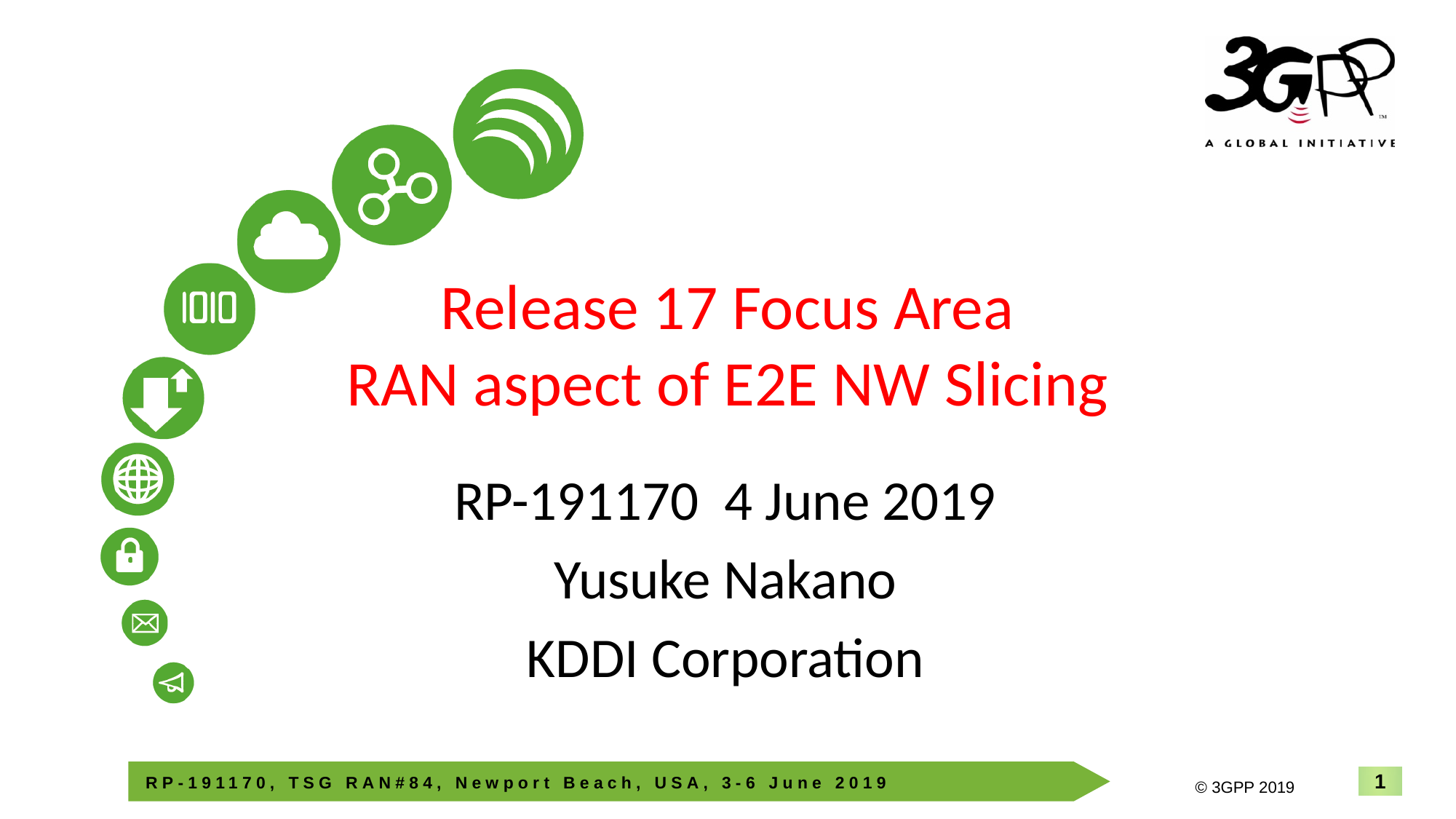

# Release 17 Focus Area RAN aspect of E2E NW Slicing
RP-191170  4 June 2019
Yusuke Nakano
KDDI Corporation